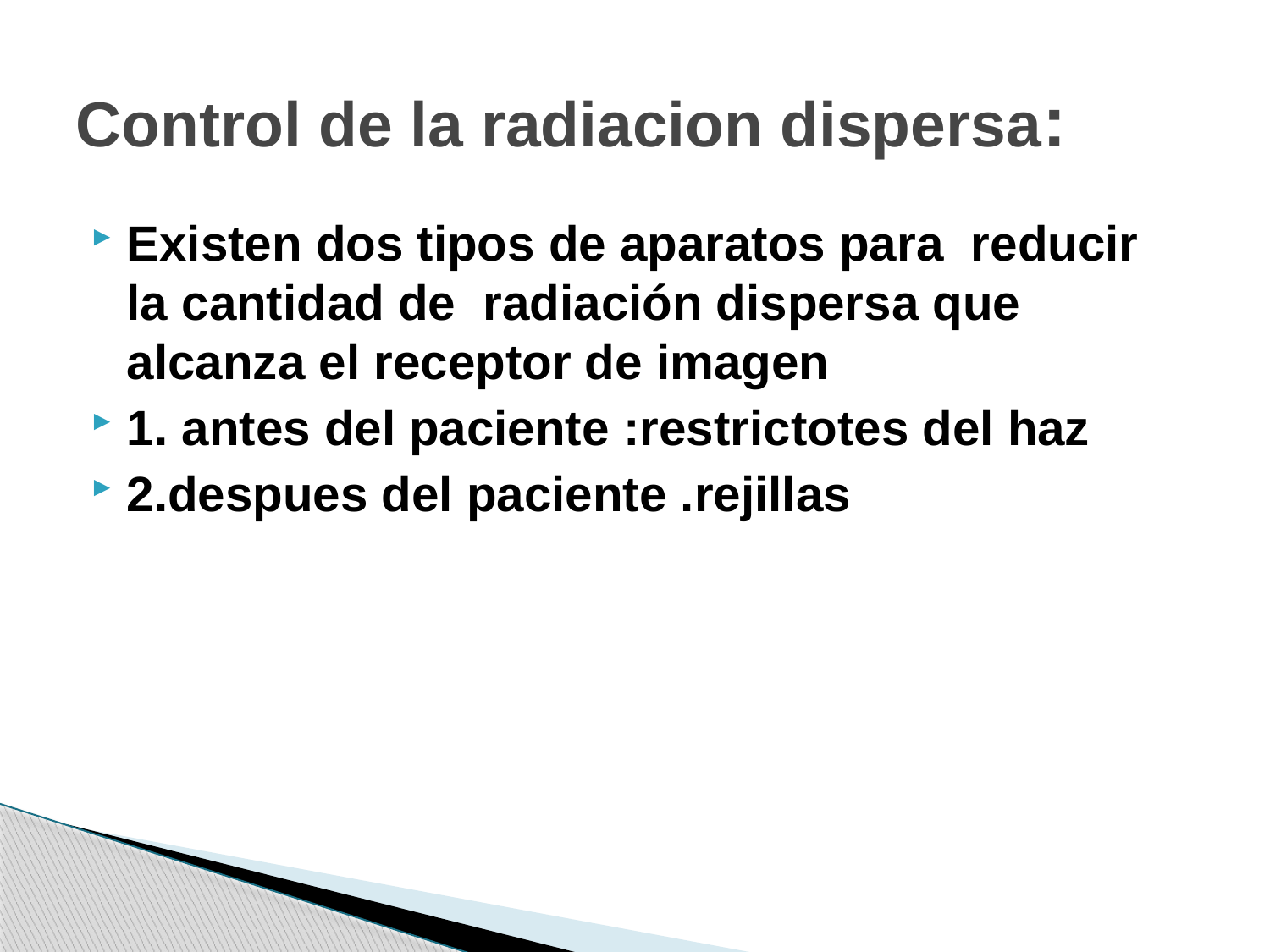

# Control de la radiacion dispersa:
Existen dos tipos de aparatos para  reducir la cantidad de  radiación dispersa que alcanza el receptor de imagen
1. antes del paciente :restrictotes del haz
2.despues del paciente .rejillas